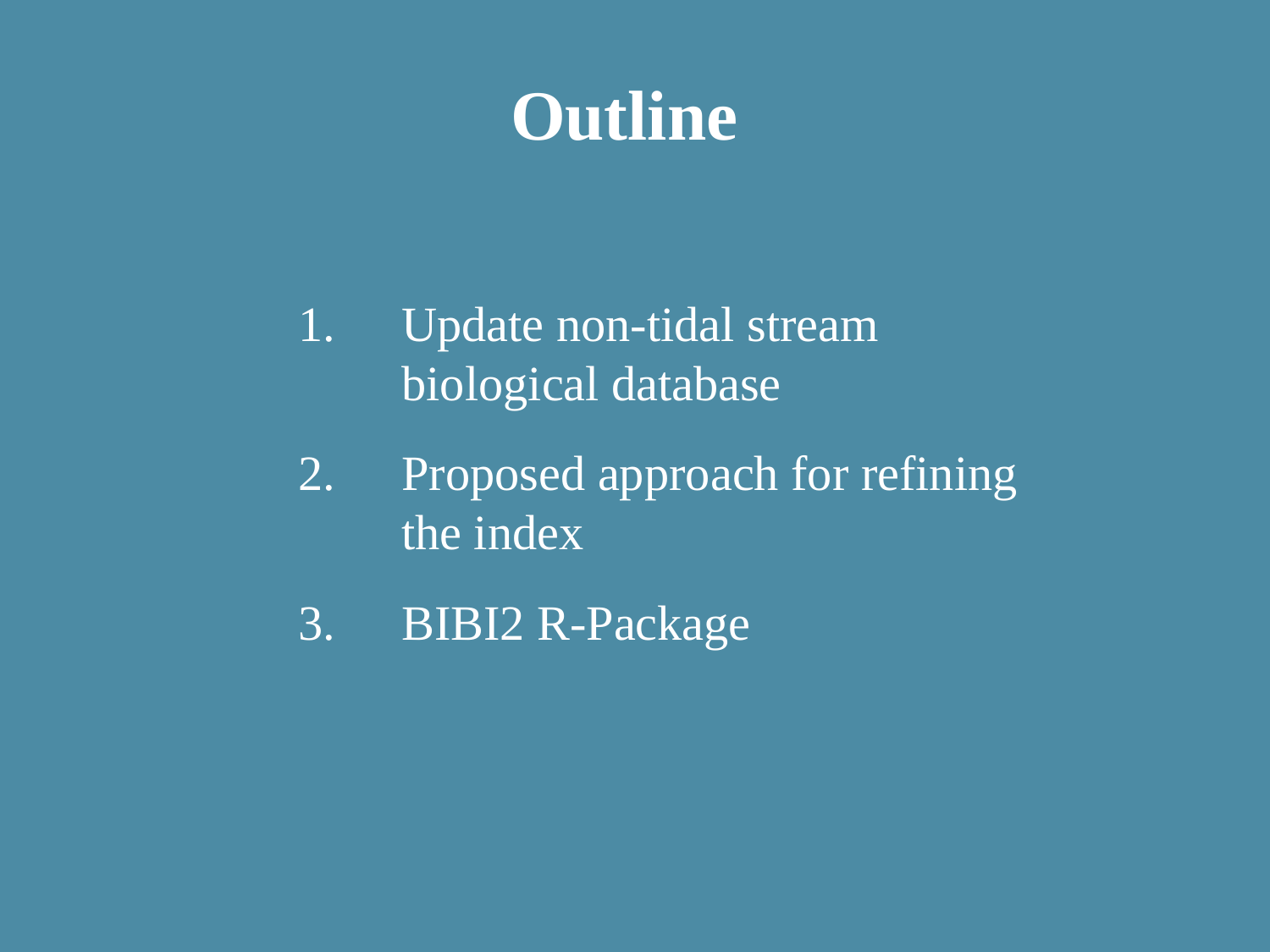

# Outline
Update non-tidal stream biological database
Proposed approach for refining the index
BIBI2 R-Package